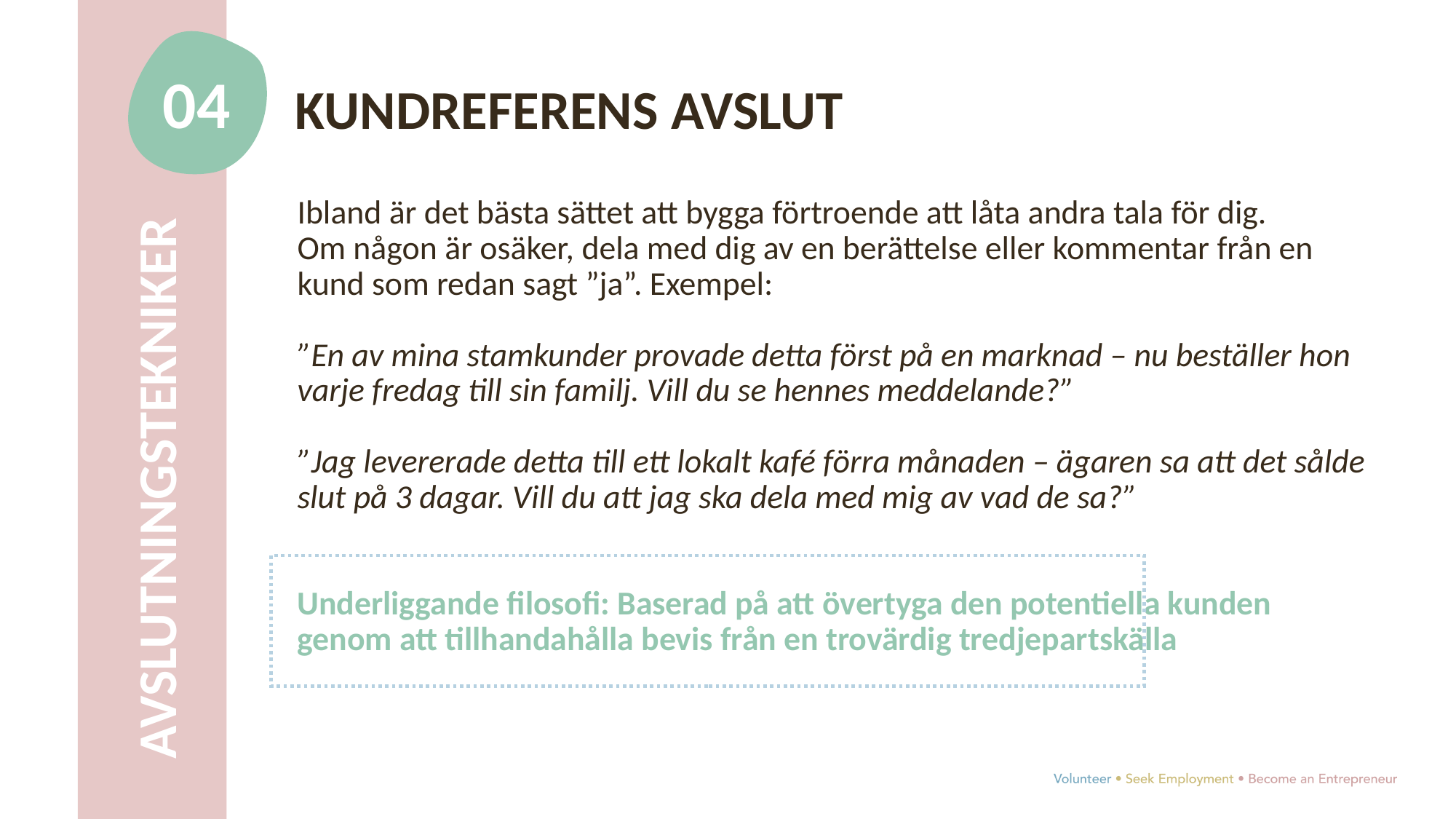

04

KUNDREFERENS AVSLUT
Ibland är det bästa sättet att bygga förtroende att låta andra tala för dig.
Om någon är osäker, dela med dig av en berättelse eller kommentar från en kund som redan sagt ”ja”. Exempel:

”En av mina stamkunder provade detta först på en marknad – nu beställer hon varje fredag till sin familj. Vill du se hennes meddelande?”

”Jag levererade detta till ett lokalt kafé förra månaden – ägaren sa att det sålde slut på 3 dagar. Vill du att jag ska dela med mig av vad de sa?”

Underliggande filosofi: Baserad på att övertyga den potentiella kunden
genom att tillhandahålla bevis från en trovärdig tredjepartskälla

AVSLUTNINGSTEKNIKER​